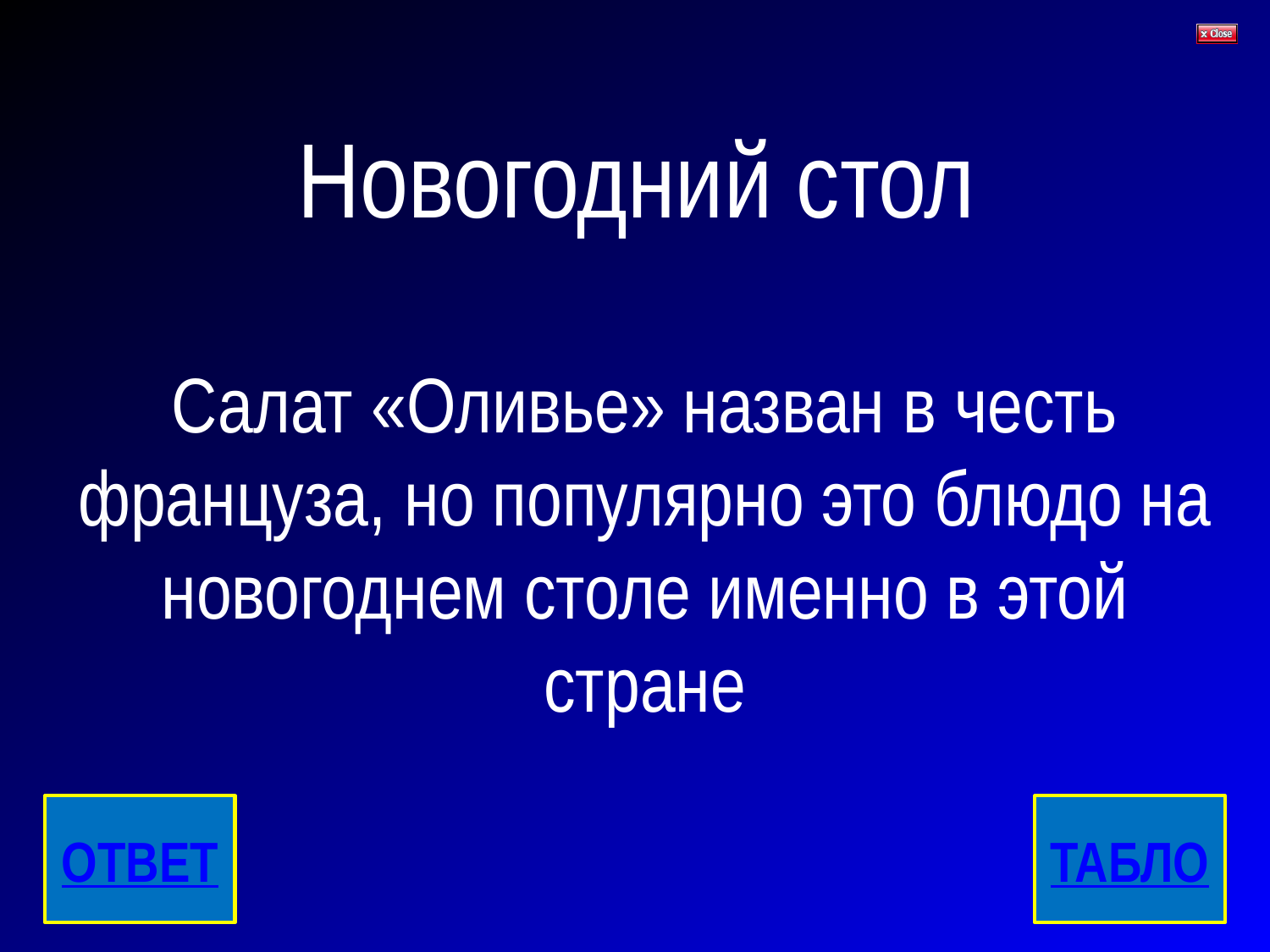

# Новогодний стол

Салат «Оливье» назван в честь француза, но популярно это блюдо на новогоднем столе именно в этой стране

ОТВЕТ
ТАБЛО